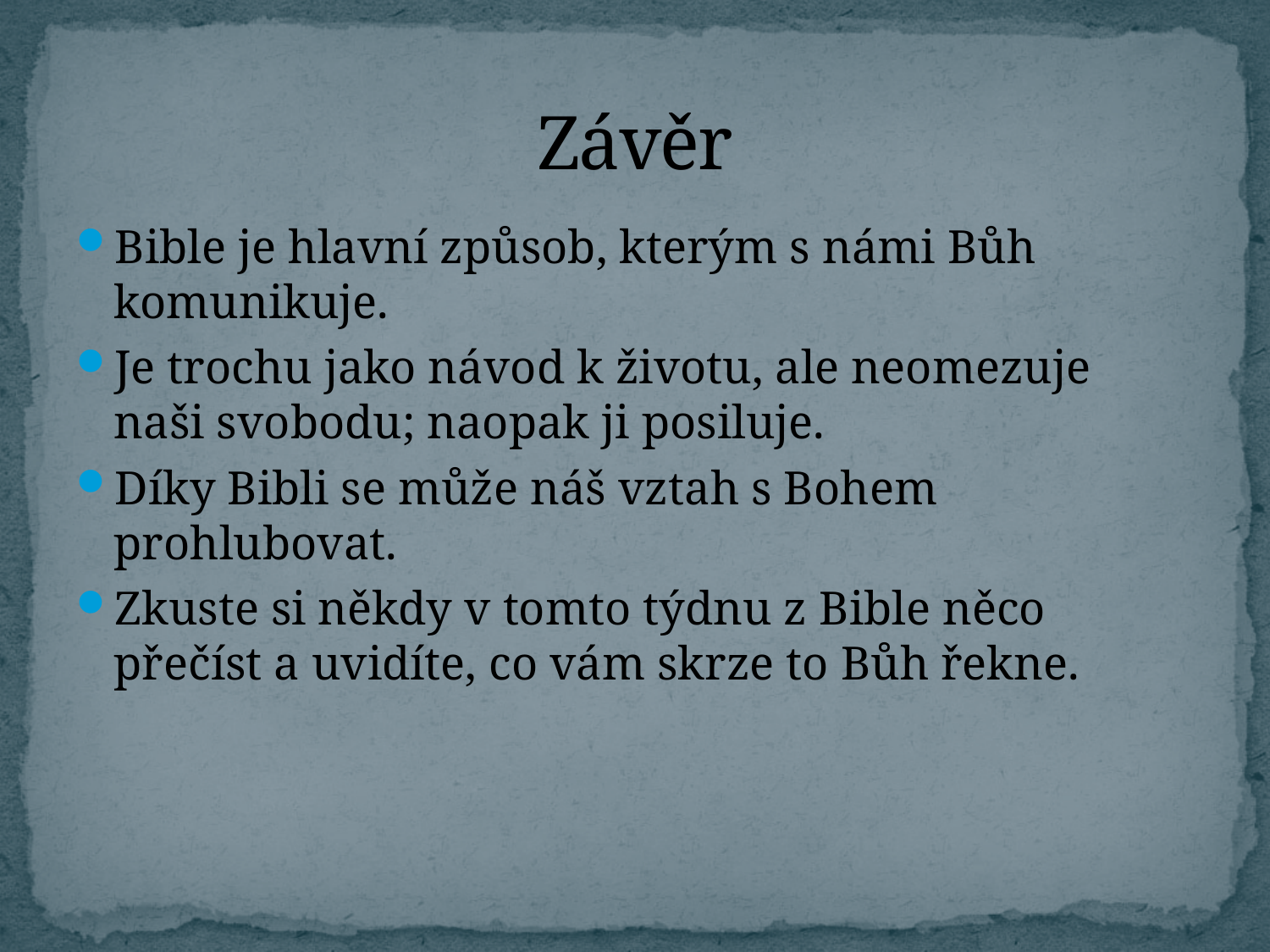

# Závěr
Bible je hlavní způsob, kterým s námi Bůh komunikuje.
Je trochu jako návod k životu, ale neomezuje naši svobodu; naopak ji posiluje.
Díky Bibli se může náš vztah s Bohem prohlubovat.
Zkuste si někdy v tomto týdnu z Bible něco přečíst a uvidíte, co vám skrze to Bůh řekne.